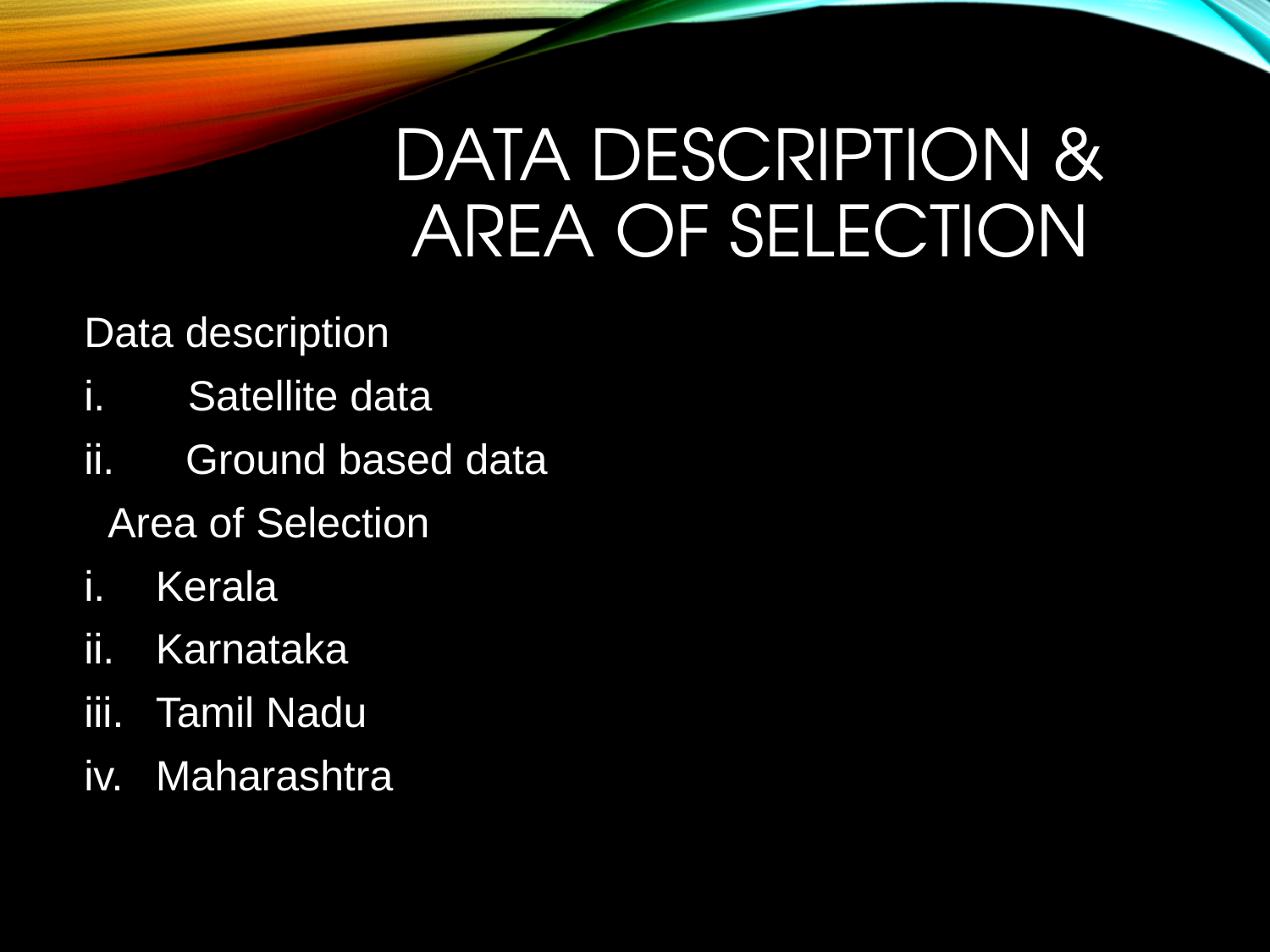

# DATA description & Area of selection
Data description
i.       Satellite data
ii.      Ground based data
  Area of Selection
Kerala
Karnataka
Tamil Nadu
Maharashtra